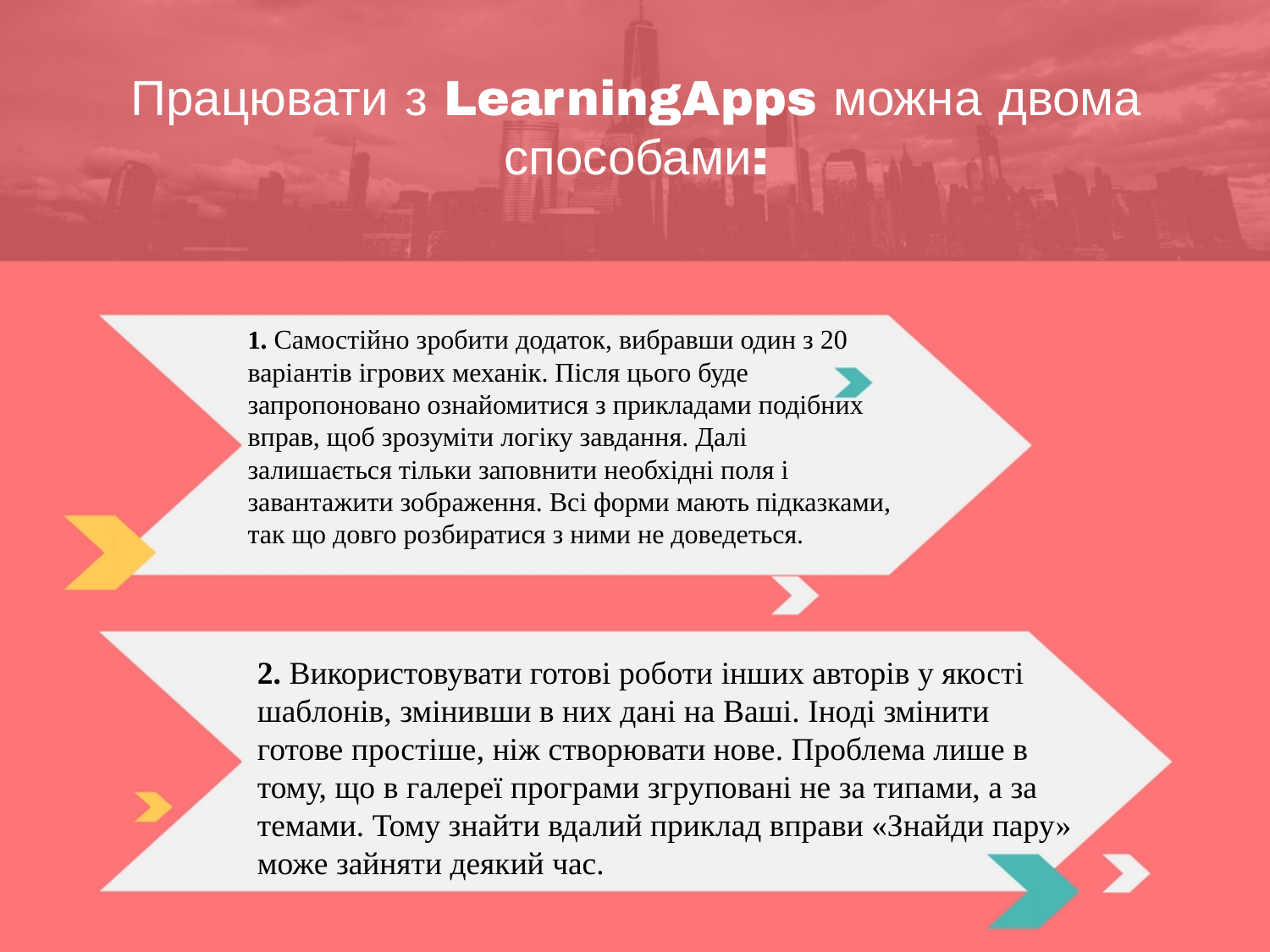

# Працювати з LearningApps можна двома способами:
1. Самостійно зробити додаток, вибравши один з 20 варіантів ігрових механік. Після цього буде запропоновано ознайомитися з прикладами подібних вправ, щоб зрозуміти логіку завдання. Далі залишається тільки заповнити необхідні поля і завантажити зображення. Всі форми мають підказками, так що довго розбиратися з ними не доведеться.
2. Використовувати готові роботи інших авторів у якості шаблонів, змінивши в них дані на Ваші. Іноді змінити готове простіше, ніж створювати нове. Проблема лише в тому, що в галереї програми згруповані не за типами, а за темами. Тому знайти вдалий приклад вправи «Знайди пару» може зайняти деякий час.